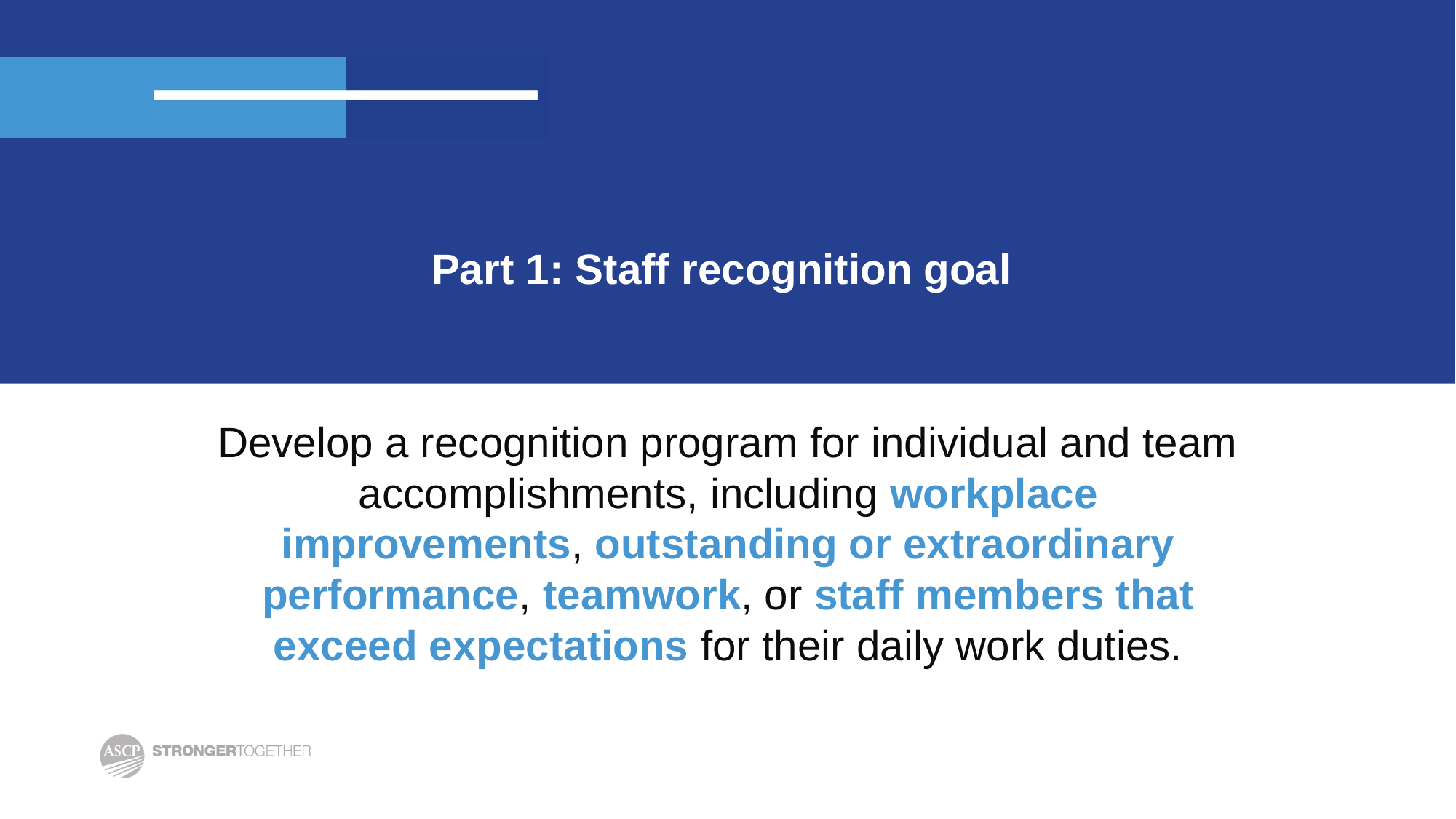

# Part 1: Staff recognition goal
Develop a recognition program for individual and team accomplishments, including workplace improvements, outstanding or extraordinary performance, teamwork, or staff members that exceed expectations for their daily work duties.